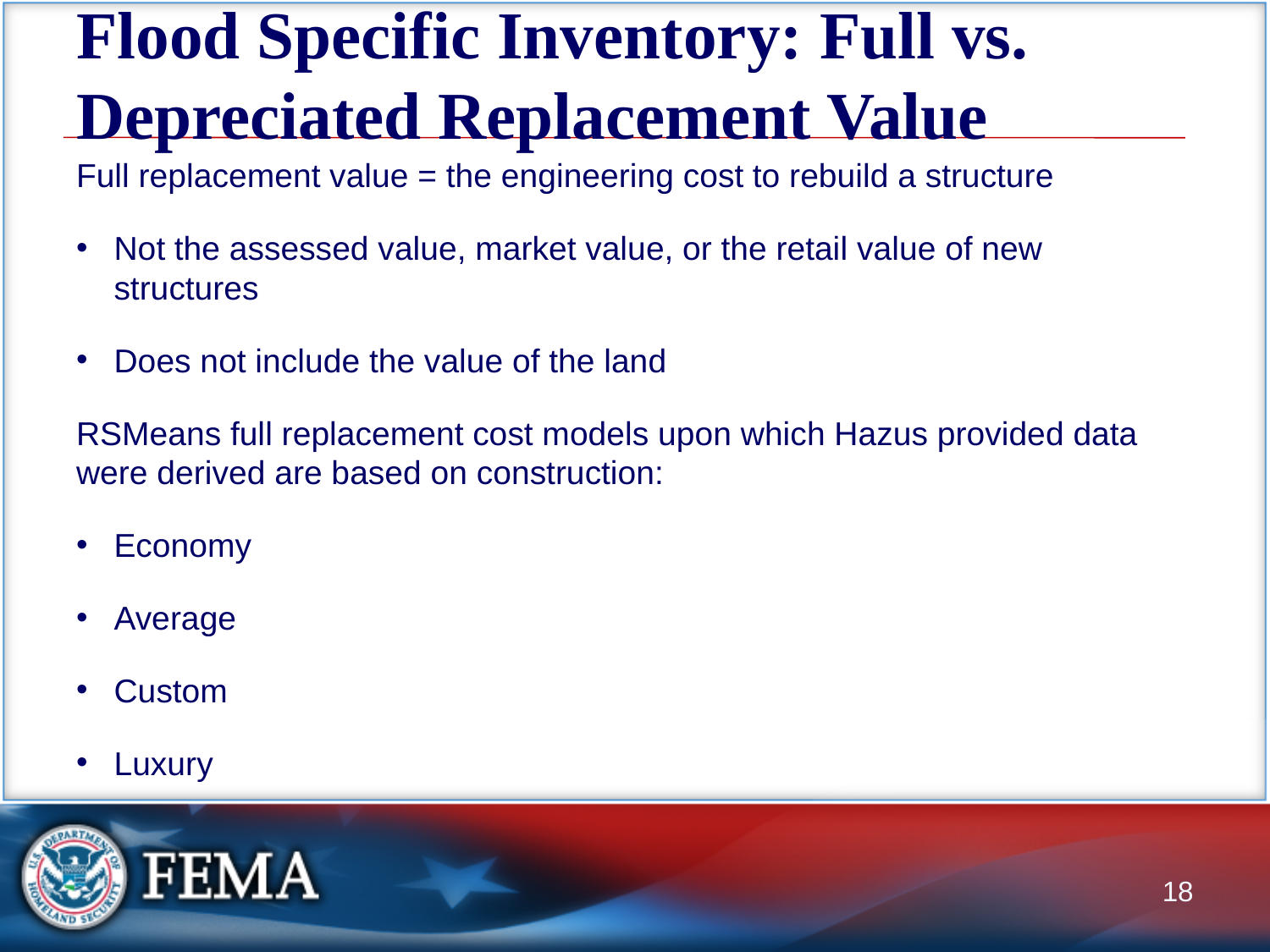

# Flood Specific Inventory: Full vs. Depreciated Replacement Value
Full replacement value = the engineering cost to rebuild a structure
Not the assessed value, market value, or the retail value of new structures
Does not include the value of the land
RSMeans full replacement cost models upon which Hazus provided data were derived are based on construction:
Economy
Average
Custom
Luxury
18